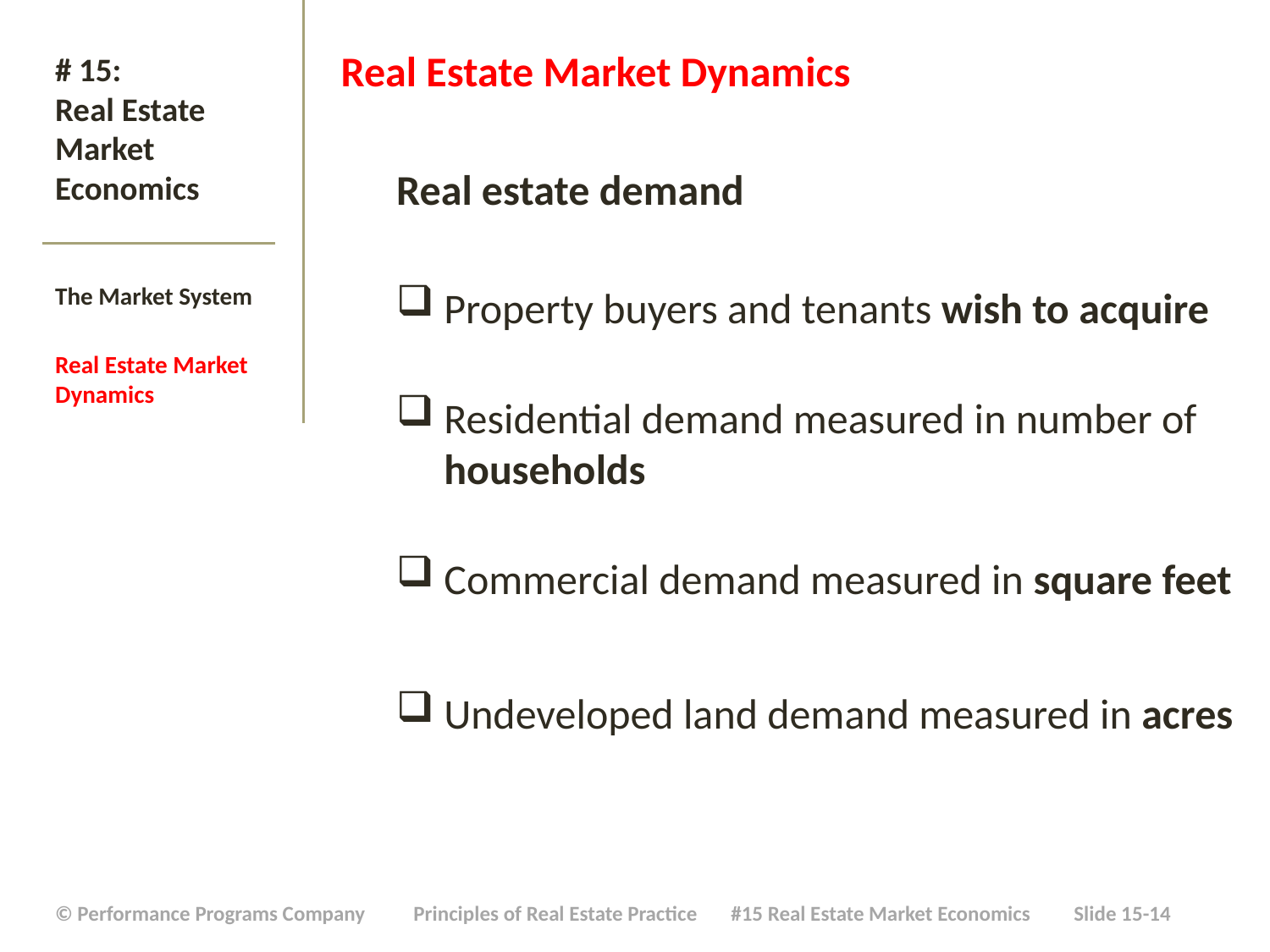

Real Estate Market Dynamics

Real estate demand

Property buyers and tenants wish to acquire
Residential demand measured in number of households
Commercial demand measured in square feet

Undeveloped land demand measured in acres
# # 15: Real Estate Market Economics

The Market System

Real Estate Market Dynamics

| © Performance Programs Company Principles of Real Estate Practice #15 Real Estate Market Economics Slide 15-14 |
| --- |